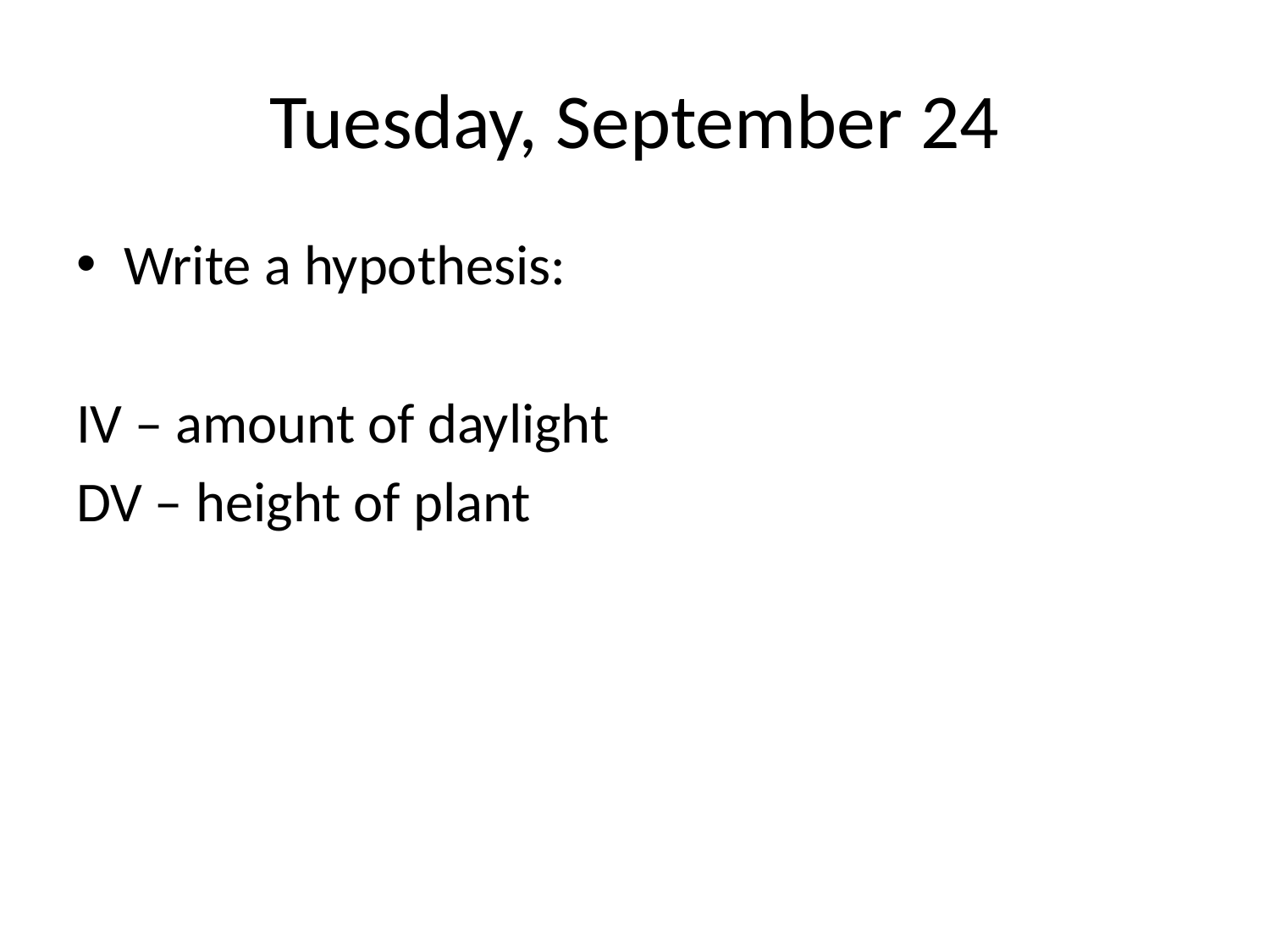

# Tuesday, September 24
Write a hypothesis:

IV – amount of daylight
DV – height of plant